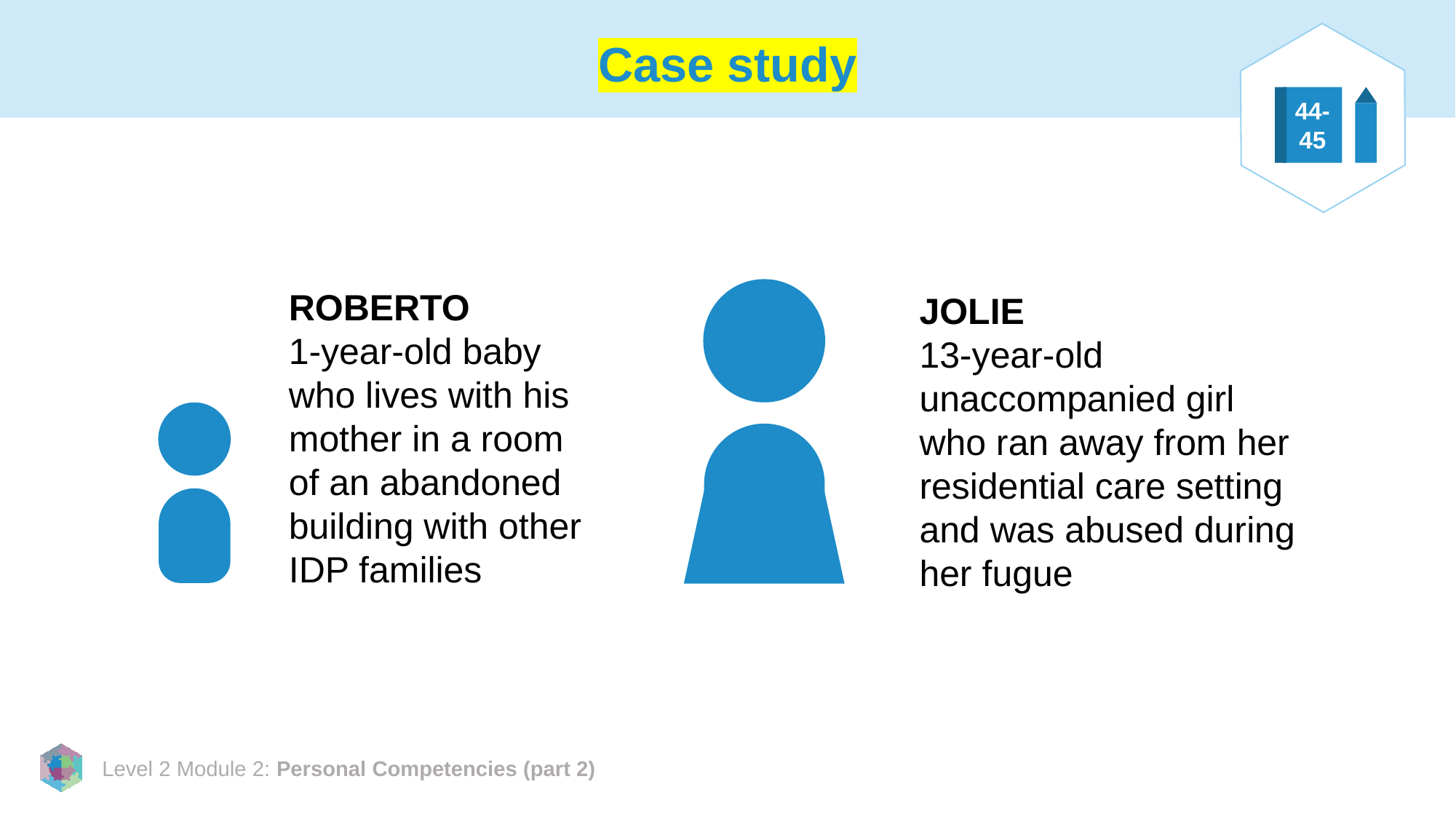

# Case study

44-
45

ROBERTO
1-year-old baby who lives with his mother in a room of an abandoned building with other IDP families

JOLIE
13-year-old unaccompanied girl who ran away from her residential care setting and was abused during her fugue